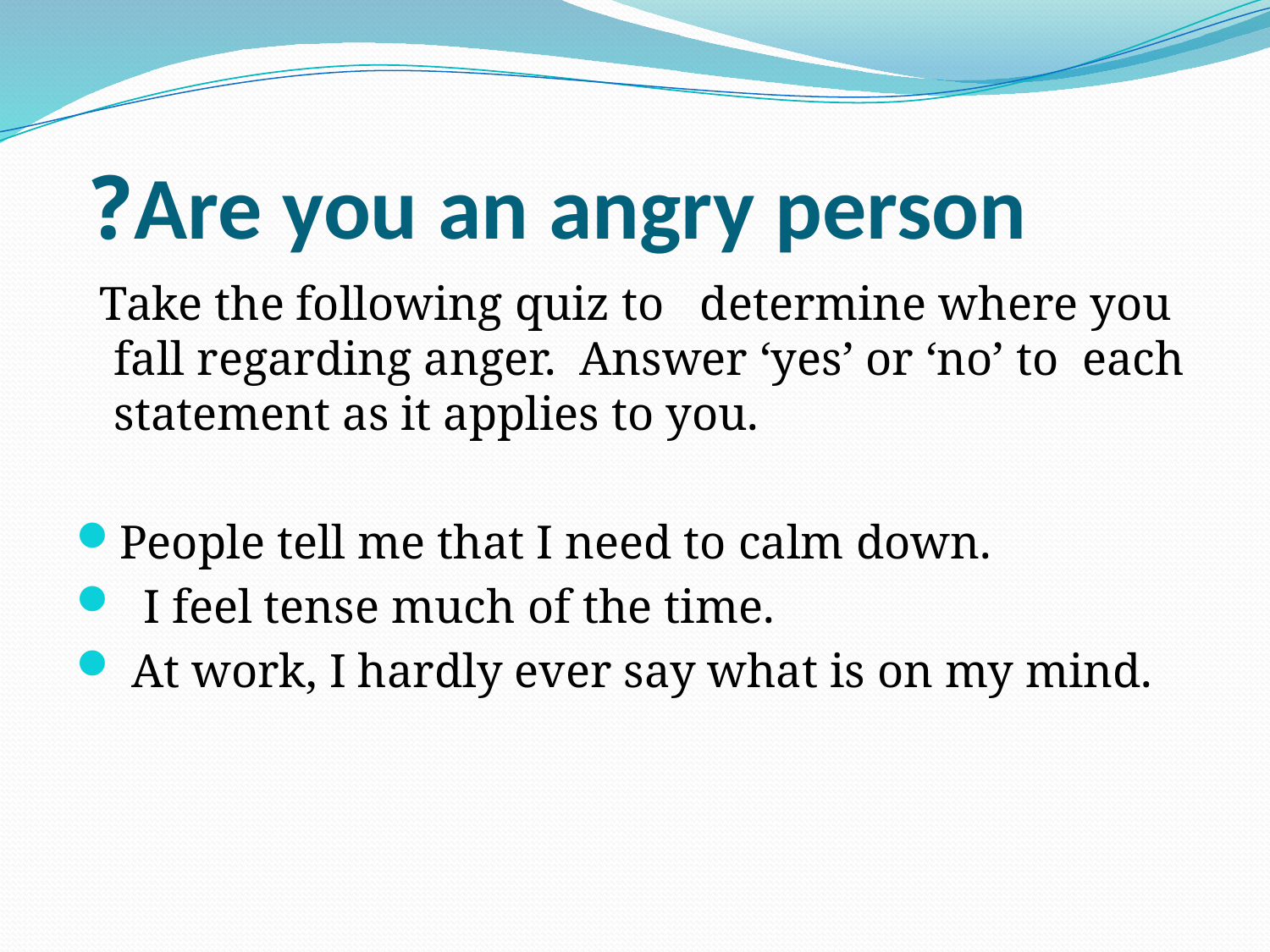

# Are you an angry person?
  Take the following quiz to   determine where you fall regarding anger.  Answer ‘yes’ or ‘no’ to  each statement as it applies to you.

People tell me that I need to calm down.
  I feel tense much of the time.
 At work, I hardly ever say what is on my mind.